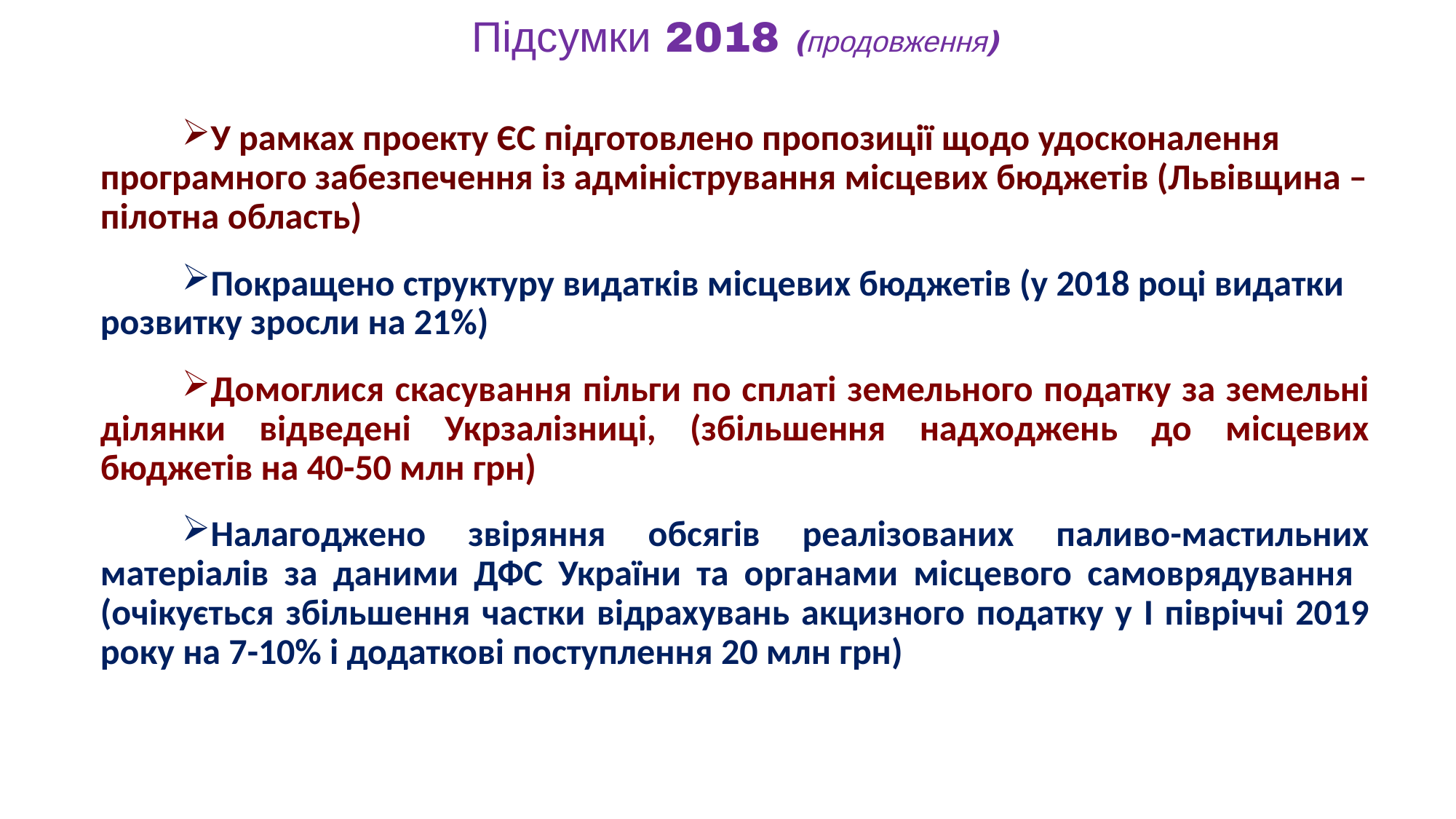

# Підсумки 2018 (продовження)
У рамках проекту ЄС підготовлено пропозиції щодо удосконалення програмного забезпечення із адміністрування місцевих бюджетів (Львівщина – пілотна область)
Покращено структуру видатків місцевих бюджетів (у 2018 році видатки розвитку зросли на 21%)
Домоглися скасування пільги по сплаті земельного податку за земельні ділянки відведені Укрзалізниці, (збільшення надходжень до місцевих бюджетів на 40-50 млн грн)
Налагоджено звіряння обсягів реалізованих паливо-мастильних матеріалів за даними ДФС України та органами місцевого самоврядування  (очікується збільшення частки відрахувань акцизного податку у І півріччі 2019 року на 7-10% і додаткові поступлення 20 млн грн)